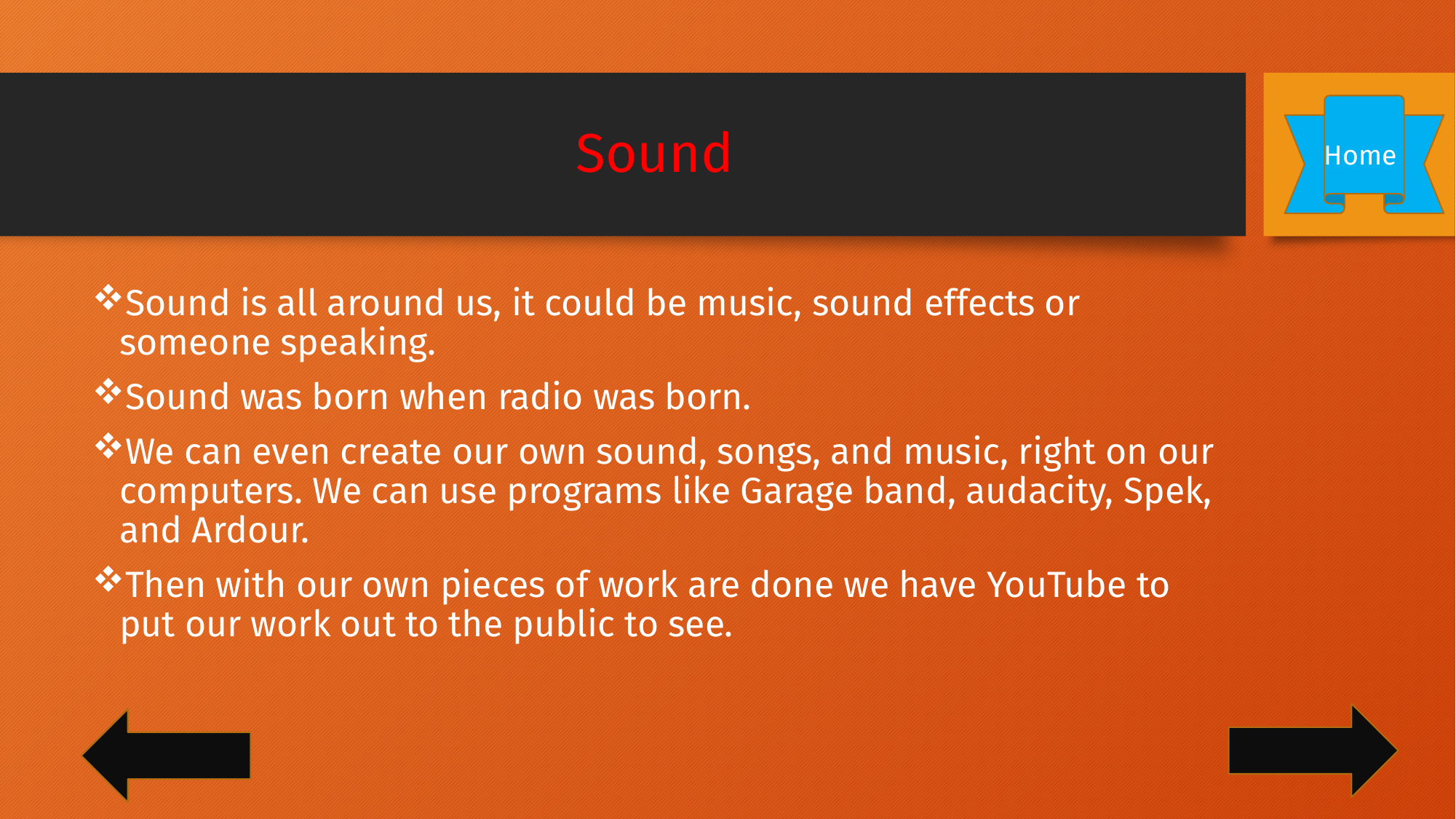

# Sound

Home
Sound is all around us, it could be music, sound effects or someone speaking.
Sound was born when radio was born.
We can even create our own sound, songs, and music, right on our computers. We can use programs like Garage band, audacity, Spek, and Ardour.
Then with our own pieces of work are done we have YouTube to put our work out to the public to see.